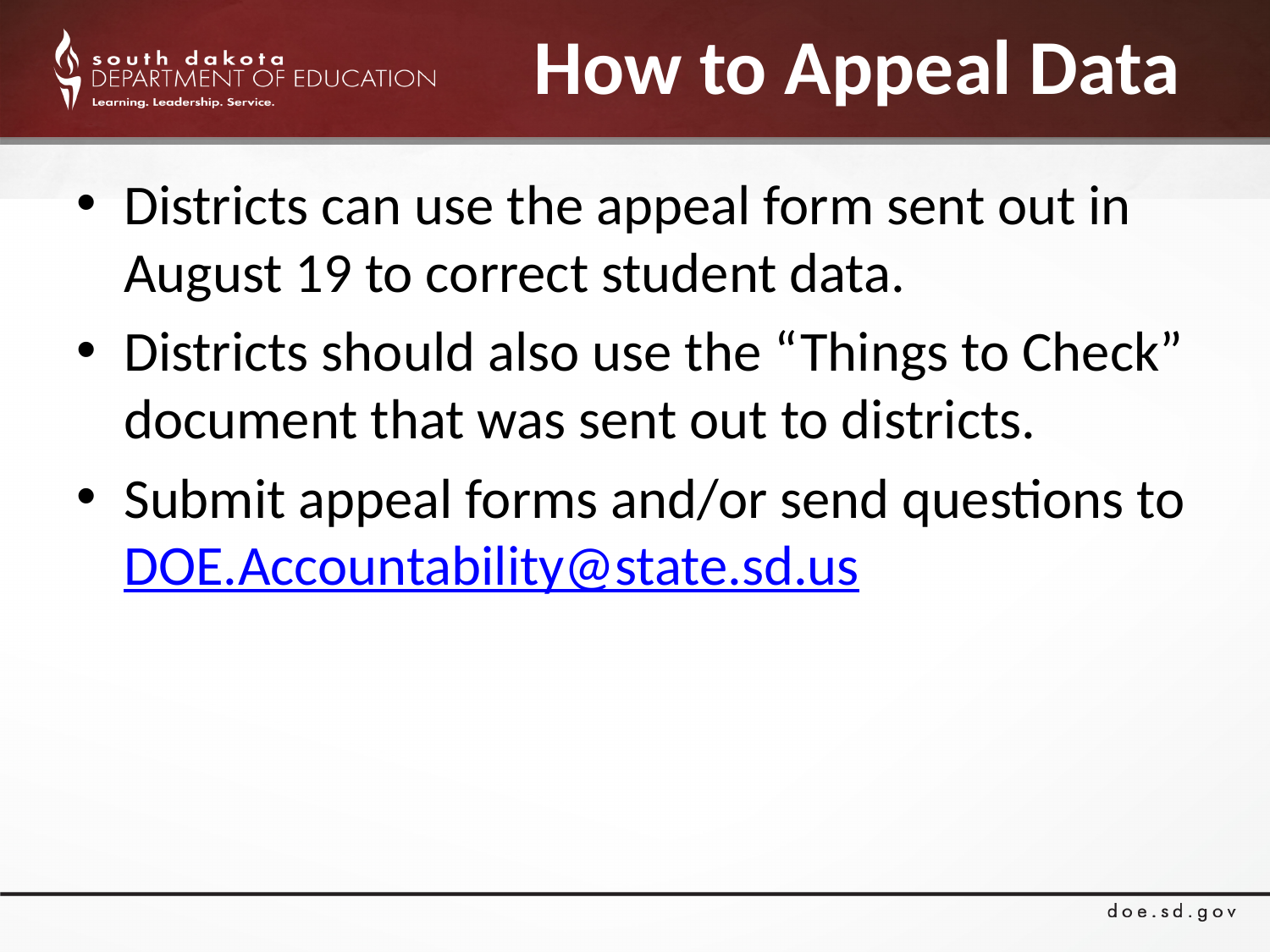

How to Appeal Data
Districts can use the appeal form sent out in August 19 to correct student data.
Districts should also use the “Things to Check” document that was sent out to districts.
Submit appeal forms and/or send questions to DOE.Accountability@state.sd.us